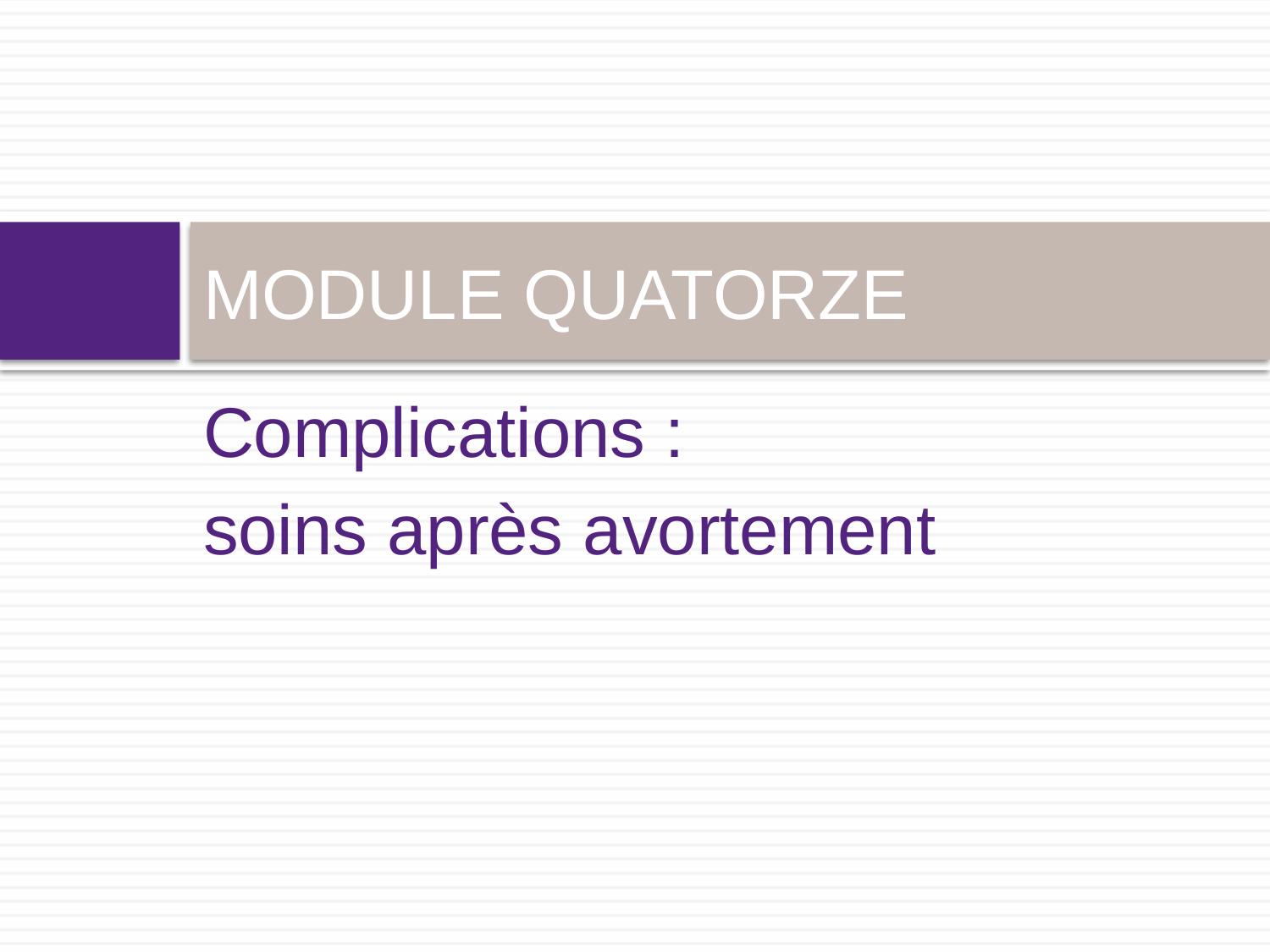

# MODULE QUATORZE
Complications :
soins après avortement